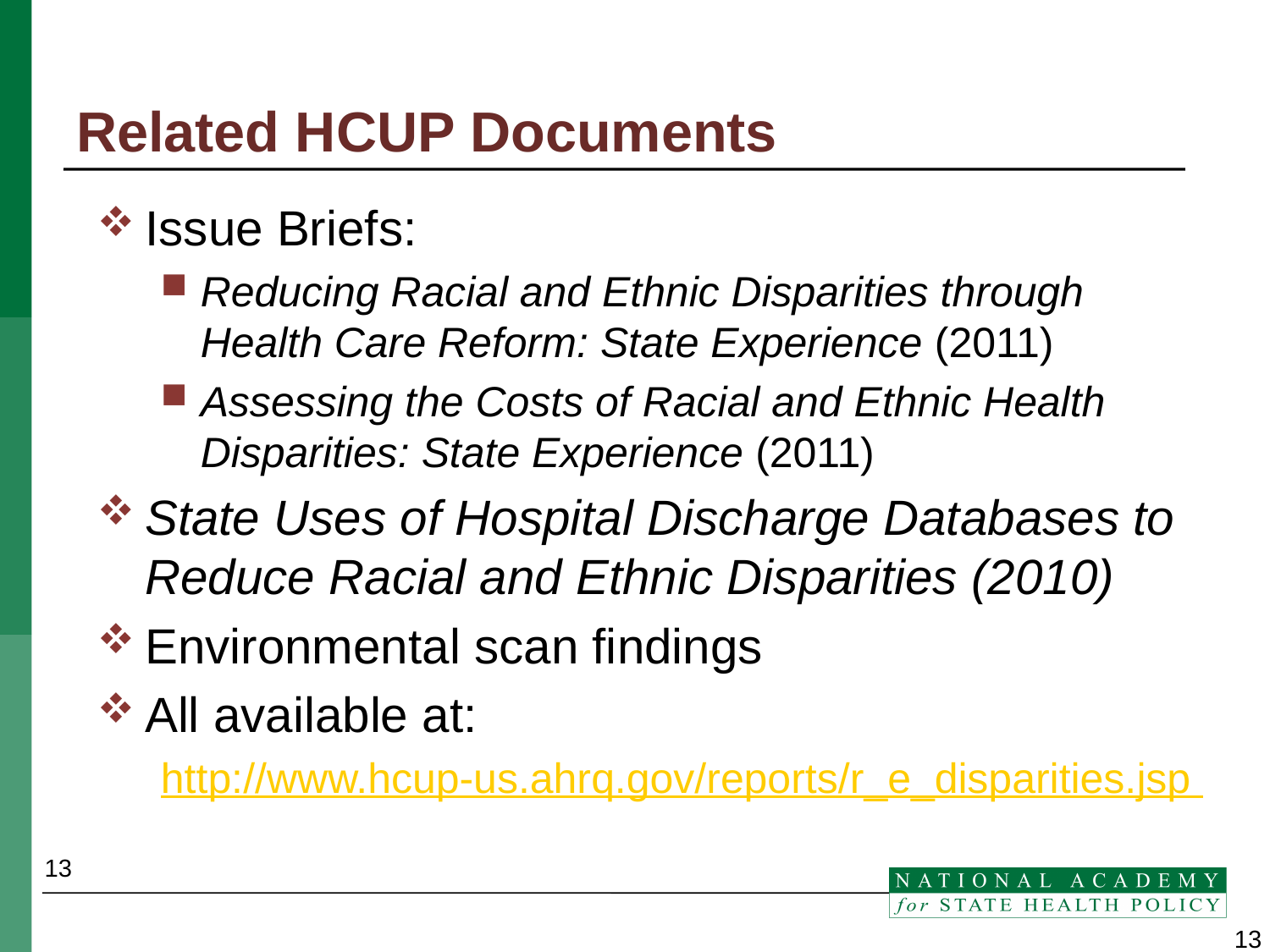

# Related HCUP Documents
Issue Briefs:
Reducing Racial and Ethnic Disparities through Health Care Reform: State Experience (2011)
Assessing the Costs of Racial and Ethnic Health Disparities: State Experience (2011)
State Uses of Hospital Discharge Databases to Reduce Racial and Ethnic Disparities (2010)
Environmental scan findings
All available at:
http://www.hcup-us.ahrq.gov/reports/r_e_disparities.jsp

13
13